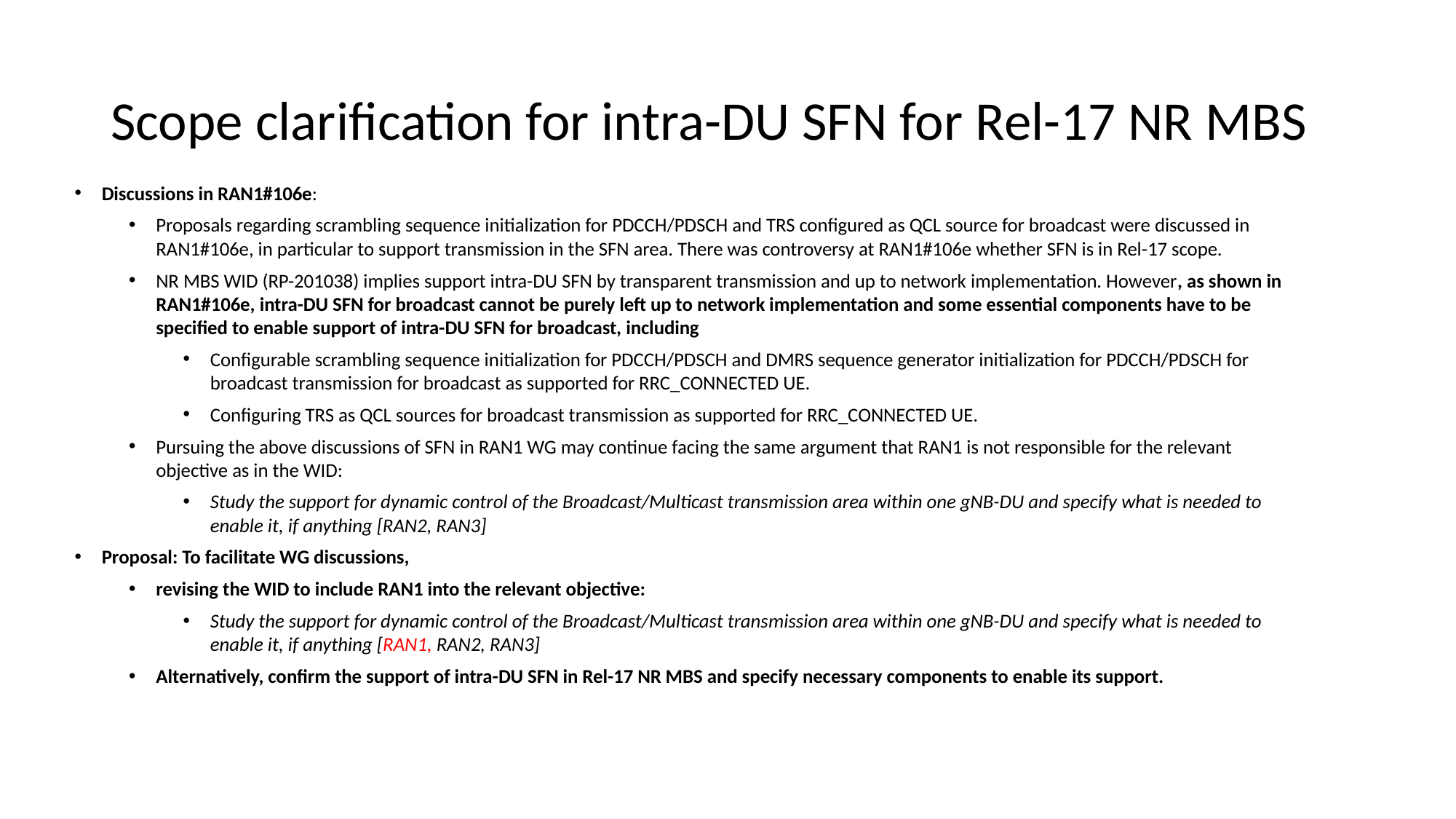

# Scope clarification for intra-DU SFN for Rel-17 NR MBS
Discussions in RAN1#106e:
Proposals regarding scrambling sequence initialization for PDCCH/PDSCH and TRS configured as QCL source for broadcast were discussed in RAN1#106e, in particular to support transmission in the SFN area. There was controversy at RAN1#106e whether SFN is in Rel-17 scope.
NR MBS WID (RP-201038) implies support intra-DU SFN by transparent transmission and up to network implementation. However, as shown in RAN1#106e, intra-DU SFN for broadcast cannot be purely left up to network implementation and some essential components have to be specified to enable support of intra-DU SFN for broadcast, including
Configurable scrambling sequence initialization for PDCCH/PDSCH and DMRS sequence generator initialization for PDCCH/PDSCH for broadcast transmission for broadcast as supported for RRC_CONNECTED UE.
Configuring TRS as QCL sources for broadcast transmission as supported for RRC_CONNECTED UE.
Pursuing the above discussions of SFN in RAN1 WG may continue facing the same argument that RAN1 is not responsible for the relevant objective as in the WID:
Study the support for dynamic control of the Broadcast/Multicast transmission area within one gNB-DU and specify what is needed to enable it, if anything [RAN2, RAN3]
Proposal: To facilitate WG discussions,
revising the WID to include RAN1 into the relevant objective:
Study the support for dynamic control of the Broadcast/Multicast transmission area within one gNB-DU and specify what is needed to enable it, if anything [RAN1, RAN2, RAN3]
Alternatively, confirm the support of intra-DU SFN in Rel-17 NR MBS and specify necessary components to enable its support.